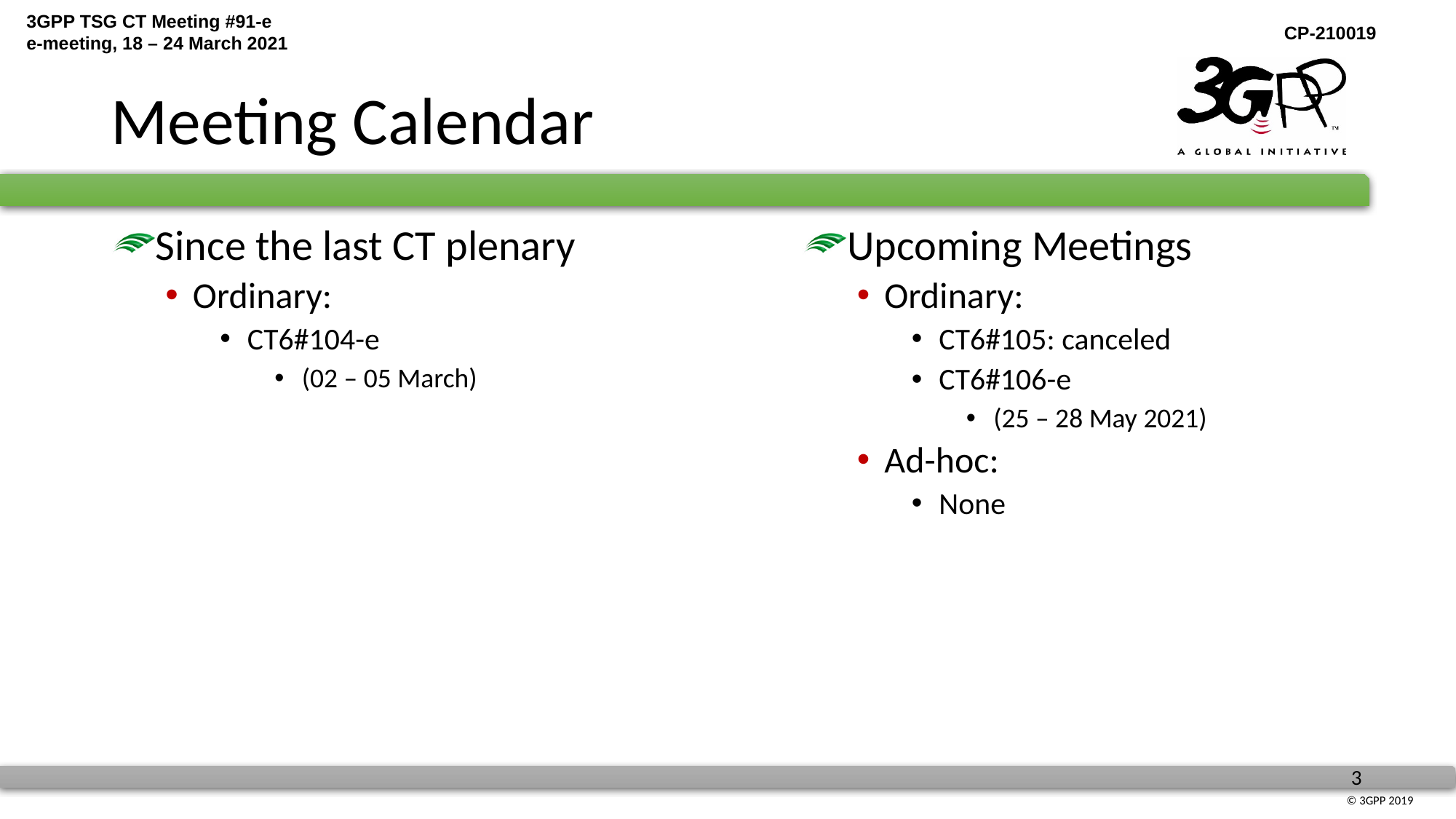

# Meeting Calendar
Since the last CT plenary
Ordinary:
CT6#104-e
(02 – 05 March)
Upcoming Meetings
Ordinary:
CT6#105: canceled
CT6#106-e
(25 – 28 May 2021)
Ad-hoc:
None